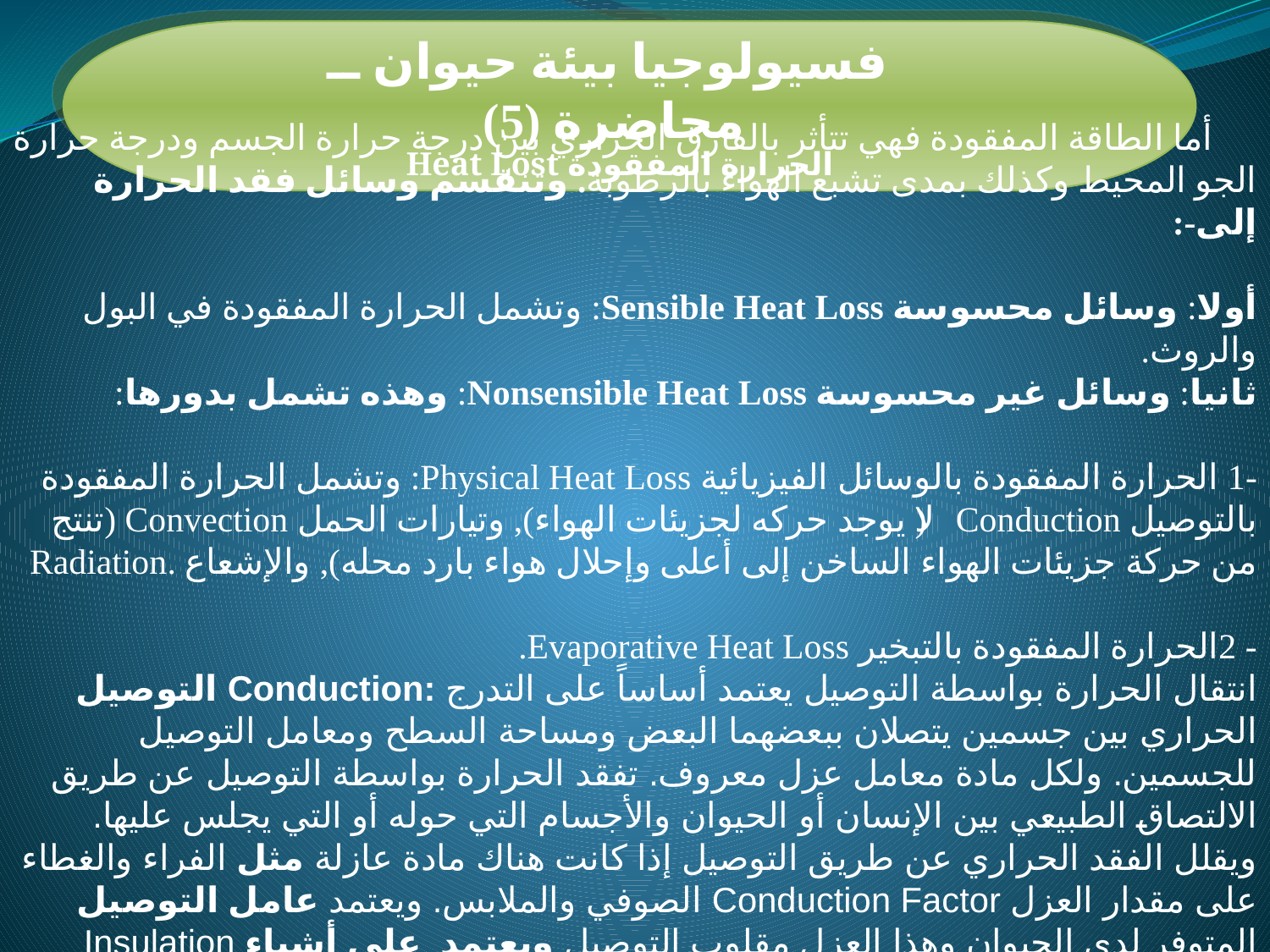

فسيولوجيا بيئة حيوان ــ محاضرة (5)
الحرارة المفقودة Heat Lost
     أما الطاقة المفقودة فهي تتأثر بالفارق الحراري بين درجة حرارة الجسم ودرجة حرارة الجو المحيط وكذلك بمدى تشبع الهواء بالرطوبة. وتنقسم وسائل فقد الحرارة إلى-:

أولا: وسائل محسوسة Sensible Heat Loss: وتشمل الحرارة المفقودة في البول والروث.
ثانيا: وسائل غير محسوسة Nonsensible Heat Loss: وهذه تشمل بدورها:

-1 الحرارة المفقودة بالوسائل الفيزيائية Physical Heat Loss: وتشمل الحرارة المفقودة بالتوصيل Conduction (لا يوجد حركه لجزيئات الهواء), وتيارات الحمل Convection (تنتج من حركة جزيئات الهواء الساخن إلى أعلى وإحلال هواء بارد محله), والإشعاع .Radiation

- 2الحرارة المفقودة بالتبخير Evaporative Heat Loss.
التوصيل Conduction: انتقال الحرارة بواسطة التوصیل یعتمد أساساً على التدرج الحراري بین جسمین یتصلان ببعضهما البعض ومساحة السطح ومعامل التوصیل للجسمین. ولكل مادة معامل عزل معروف. تفقد الحرارة بواسطة التوصيل عن طريق الالتصاق الطبيعي بين الإنسان أو الحيوان والأجسام التي حوله أو التي يجلس عليها. ويقلل الفقد الحراري عن طريق التوصيل إذا كانت هناك مادة عازلة مثل الفراء والغطاء الصوفي والملابس. ويعتمد عامل التوصيل Conduction Factor على مقدار العزل Insulation المتوفر لدى الحيوان وهذا العزل مقلوب التوصيل ويعتمد  على أشياء فيزيائية وتركيبية كالأتي:-